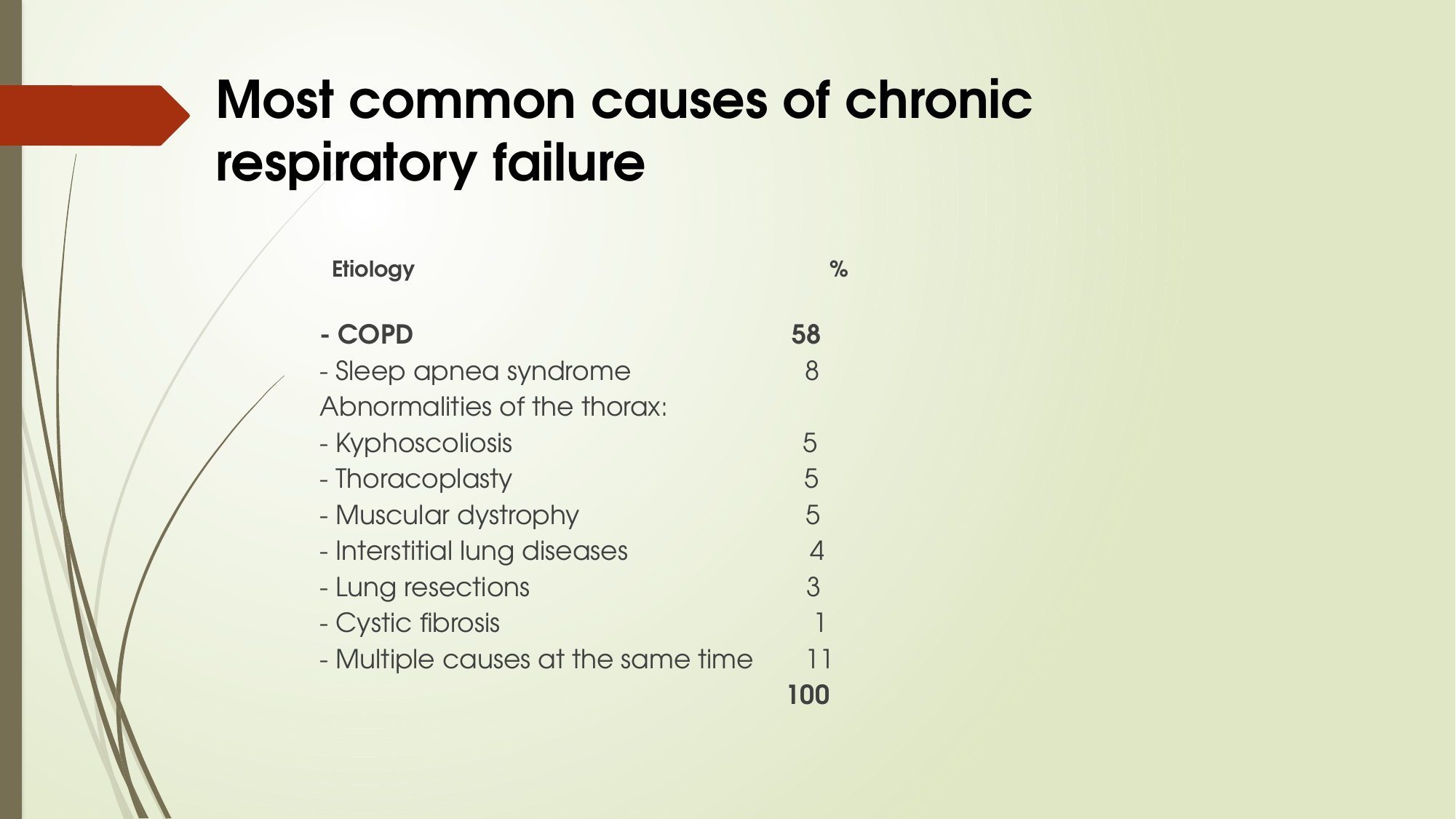

# Most common causes of chronic respiratory failure
  Etiology                                                                   %

- COPD                                                    58
- Sleep apnea syndrome                        8
Abnormalities of the thorax:
- Kyphoscoliosis                                        5
- Thoracoplasty                                        5
- Muscular dystrophy                               5
- Interstitial lung diseases                         4
- Lung resections                                      3
- Cystic fibrosis                                           1
- Multiple causes at the same time       11
                                                                100